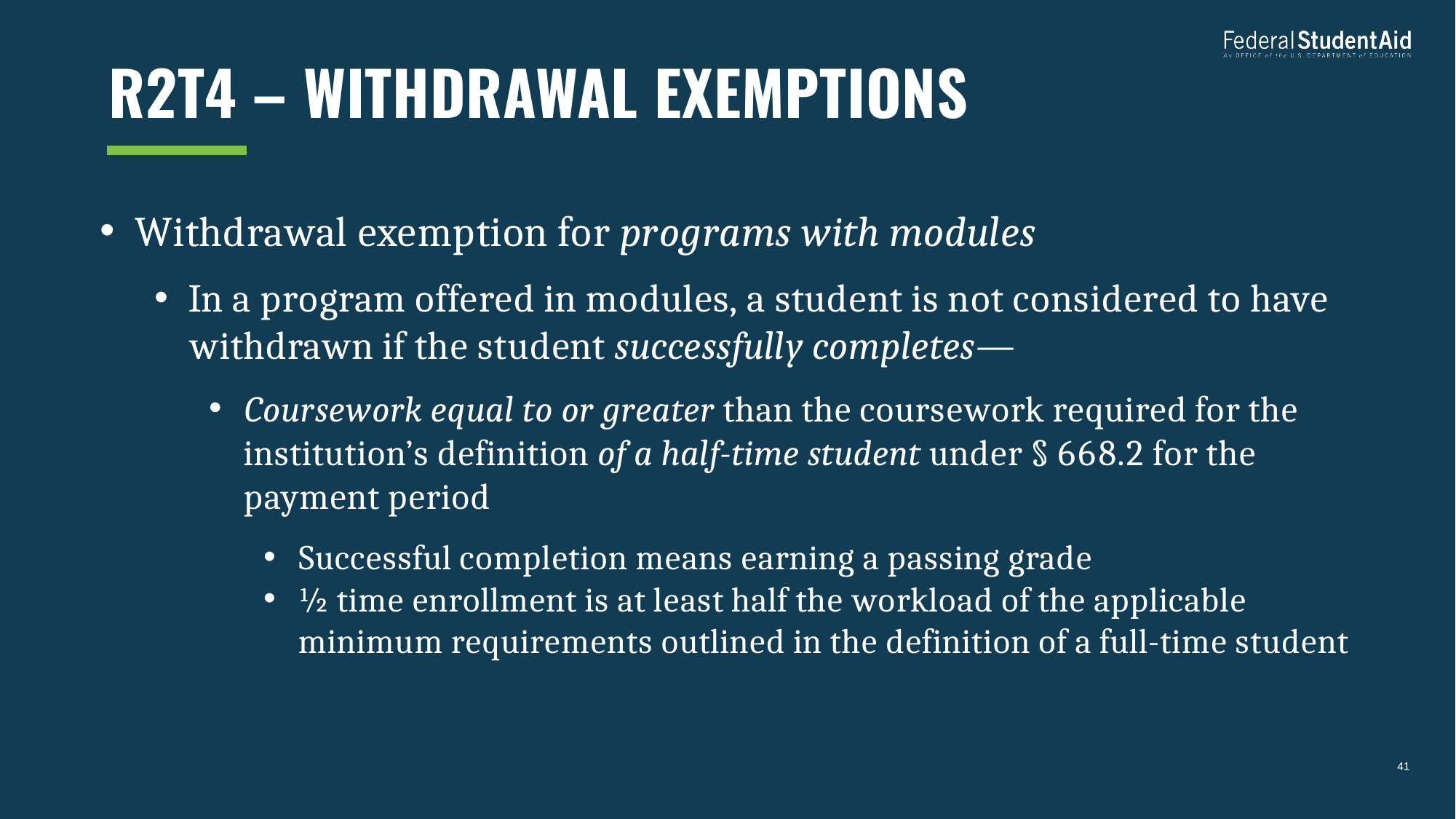

# R2T4 – withdrawal exemptions
Withdrawal exemption for programs with modules

In a program offered in modules, a student is not considered to have withdrawn if the student successfully completes—

Coursework equal to or greater than the coursework required for the institution’s definition of a half-time student under § 668.2 for the payment period

Successful completion means earning a passing grade
½ time enrollment is at least half the workload of the applicable minimum requirements outlined in the definition of a full-time student

41